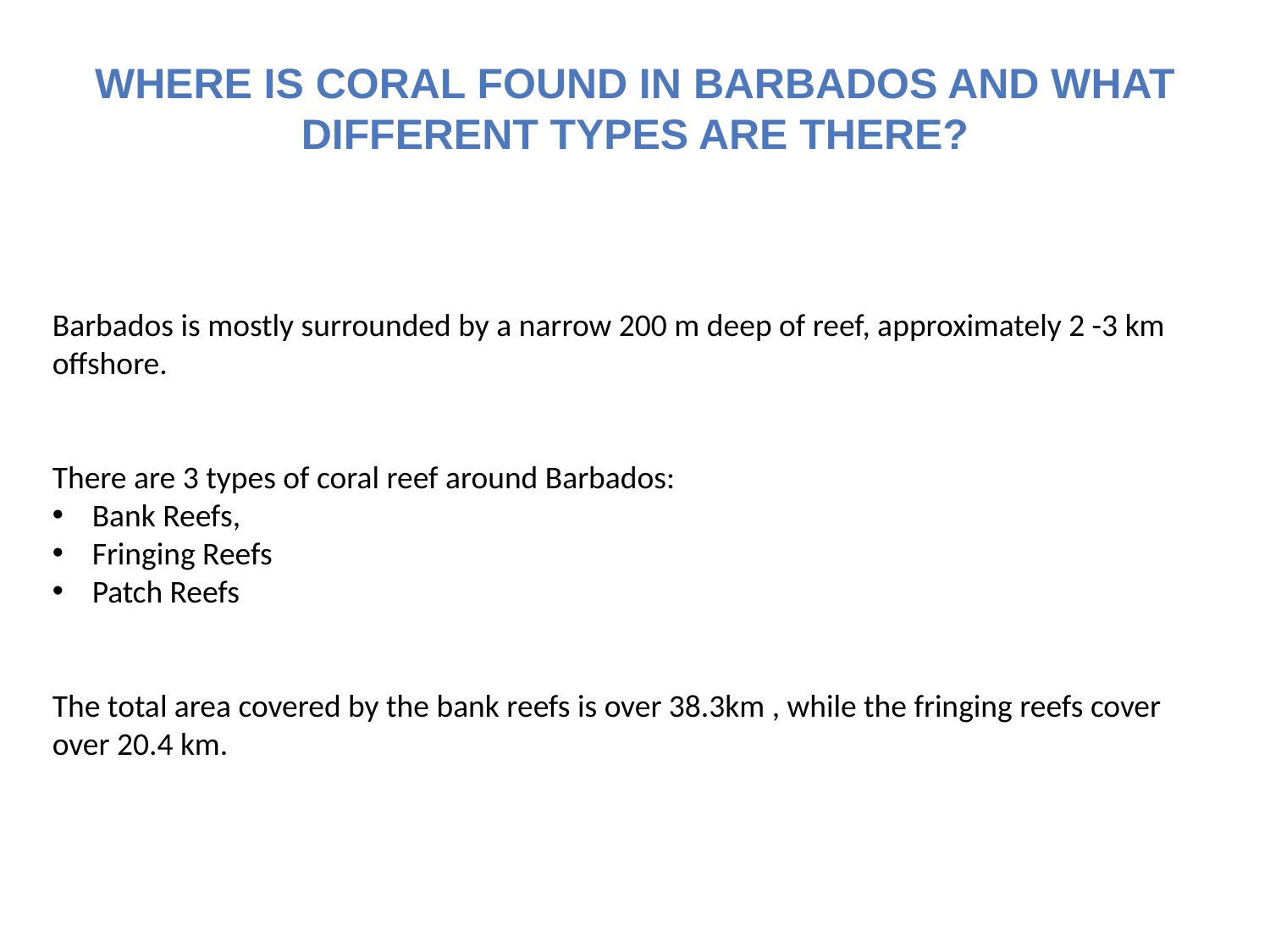

# Where is Coral found in Barbados and what different types are there?

Barbados is mostly surrounded by a narrow 200 m deep of reef, approximately 2 -3 km offshore.

There are 3 types of coral reef around Barbados:
Bank Reefs,
Fringing Reefs
Patch Reefs

The total area covered by the bank reefs is over 38.3km , while the fringing reefs cover over 20.4 km.